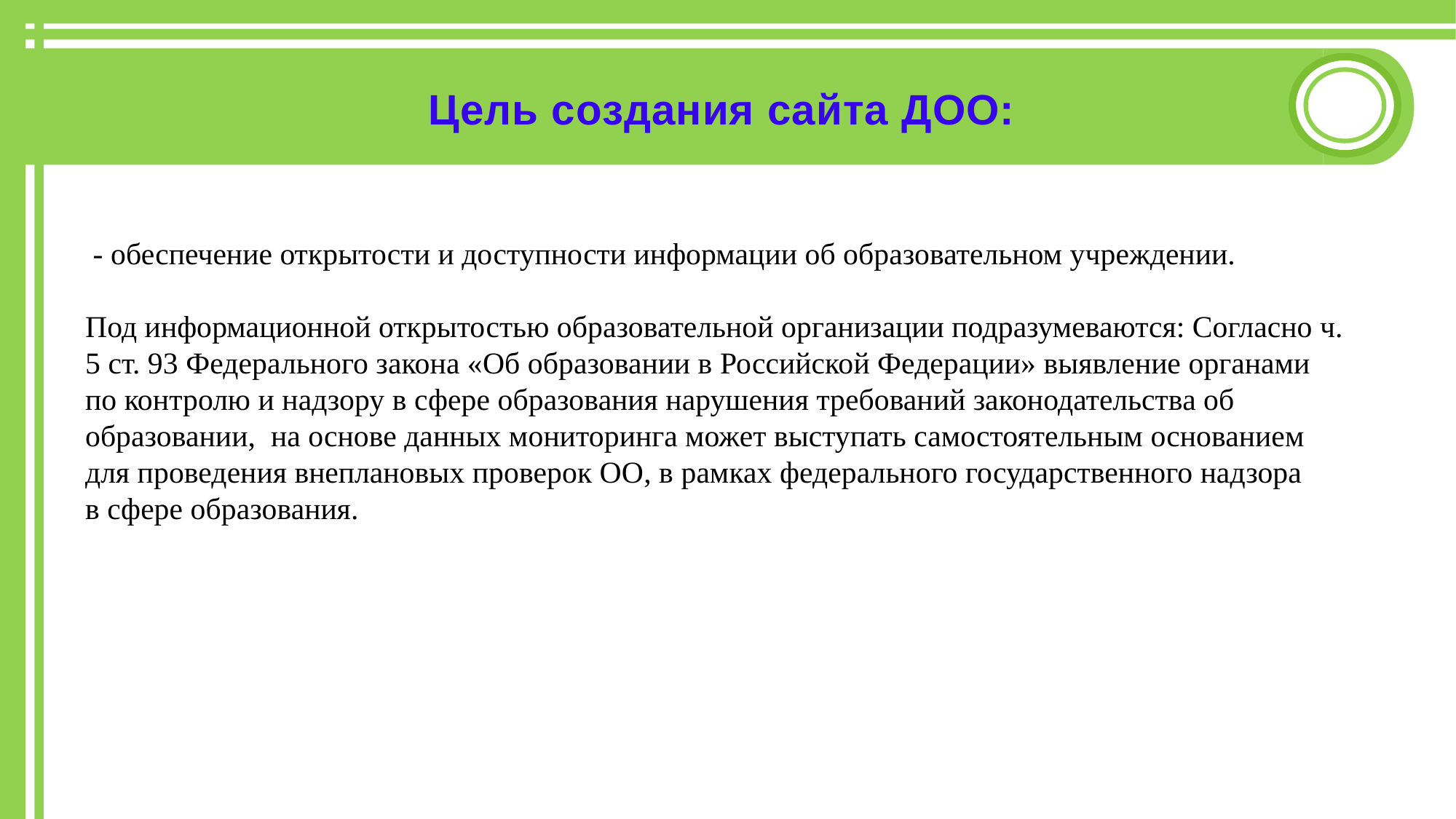

# Цель создания сайта ДОО:
 - обеспечение открытости и доступности информации об образовательном учреждении.

Под информационной открытостью образовательной организации подразумеваются: Согласно ч. 5 ст. 93 Федерального закона «Об образовании в Российской Федерации» выявление органами по контролю и надзору в сфере образования нарушения требований законодательства об образовании,  на основе данных мониторинга может выступать самостоятельным основанием для проведения внеплановых проверок ОО, в рамках федерального государственного надзора в сфере образования.